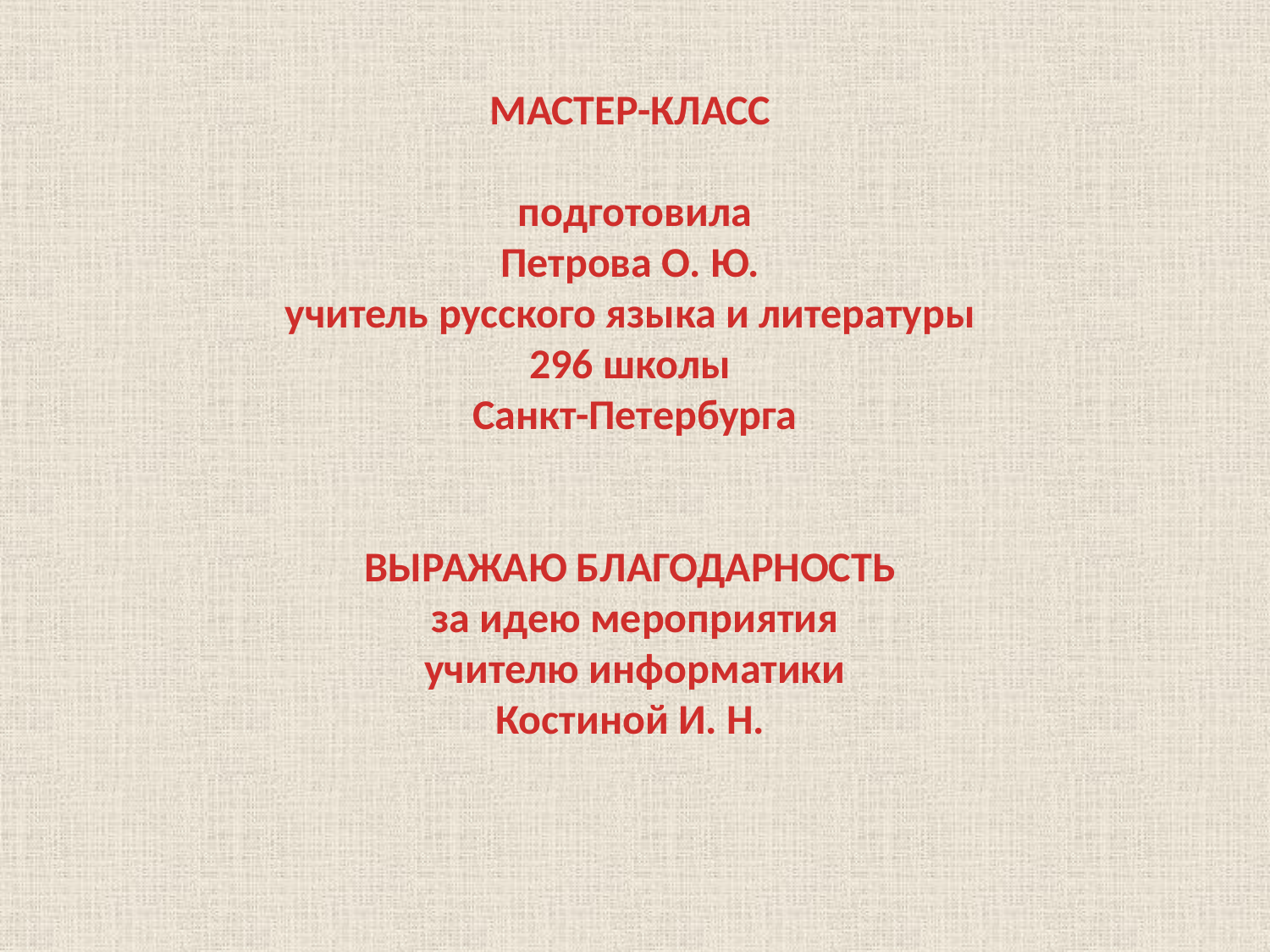

МАСТЕР-КЛАСС

подготовила
Петрова О. Ю.
учитель русского языка и литературы
296 школы
Санкт-Петербурга

ВЫРАЖАЮ БЛАГОДАРНОСТЬ
за идею мероприятия
учителю информатики
Костиной И. Н.